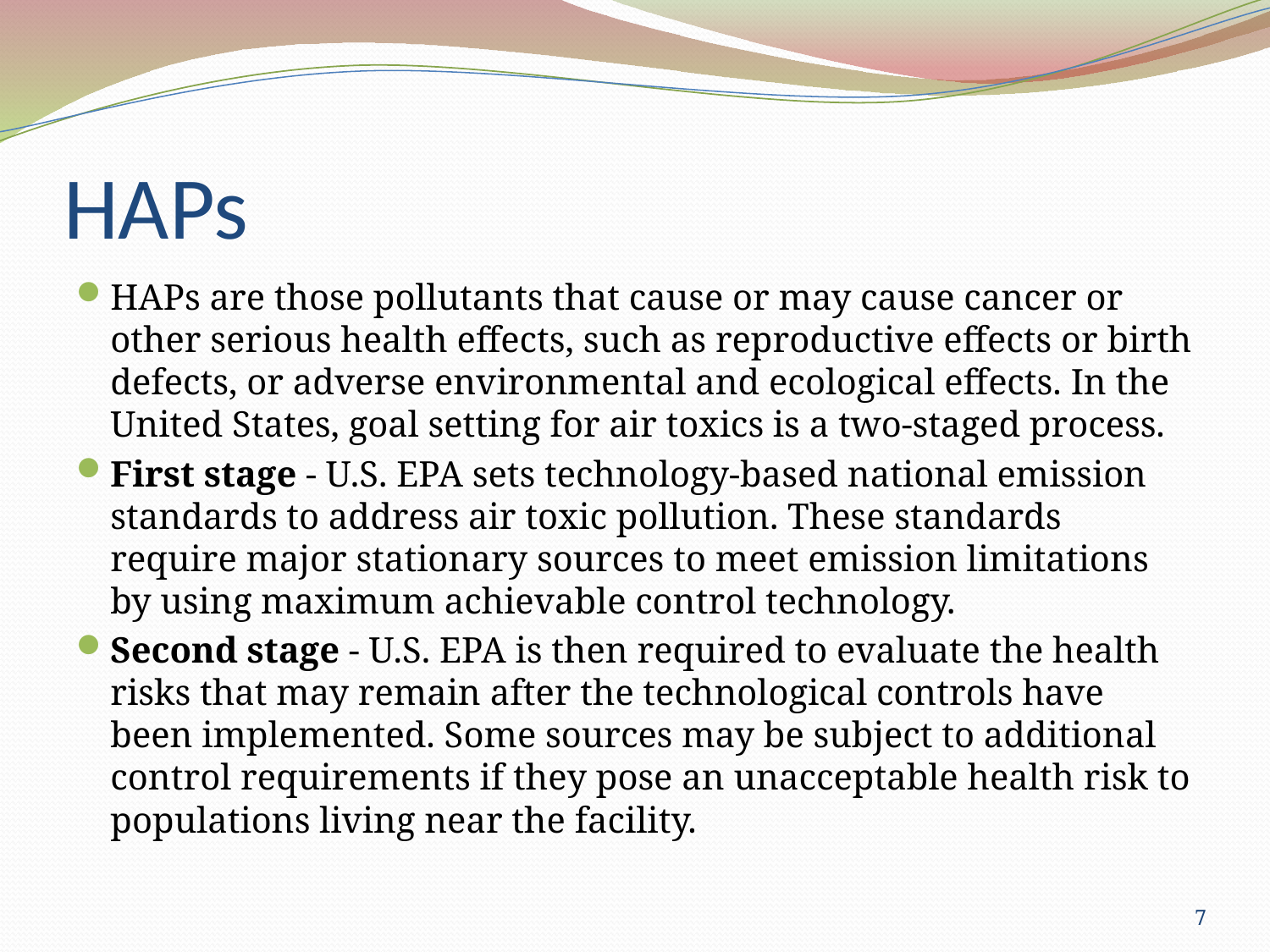

# HAPs
HAPs are those pollutants that cause or may cause cancer or other serious health effects, such as reproductive effects or birth defects, or adverse environmental and ecological effects. In the United States, goal setting for air toxics is a two-staged process.
First stage - U.S. EPA sets technology-based national emission standards to address air toxic pollution. These standards require major stationary sources to meet emission limitations by using maximum achievable control technology.
Second stage - U.S. EPA is then required to evaluate the health risks that may remain after the technological controls have been implemented. Some sources may be subject to additional control requirements if they pose an unacceptable health risk to populations living near the facility.

7